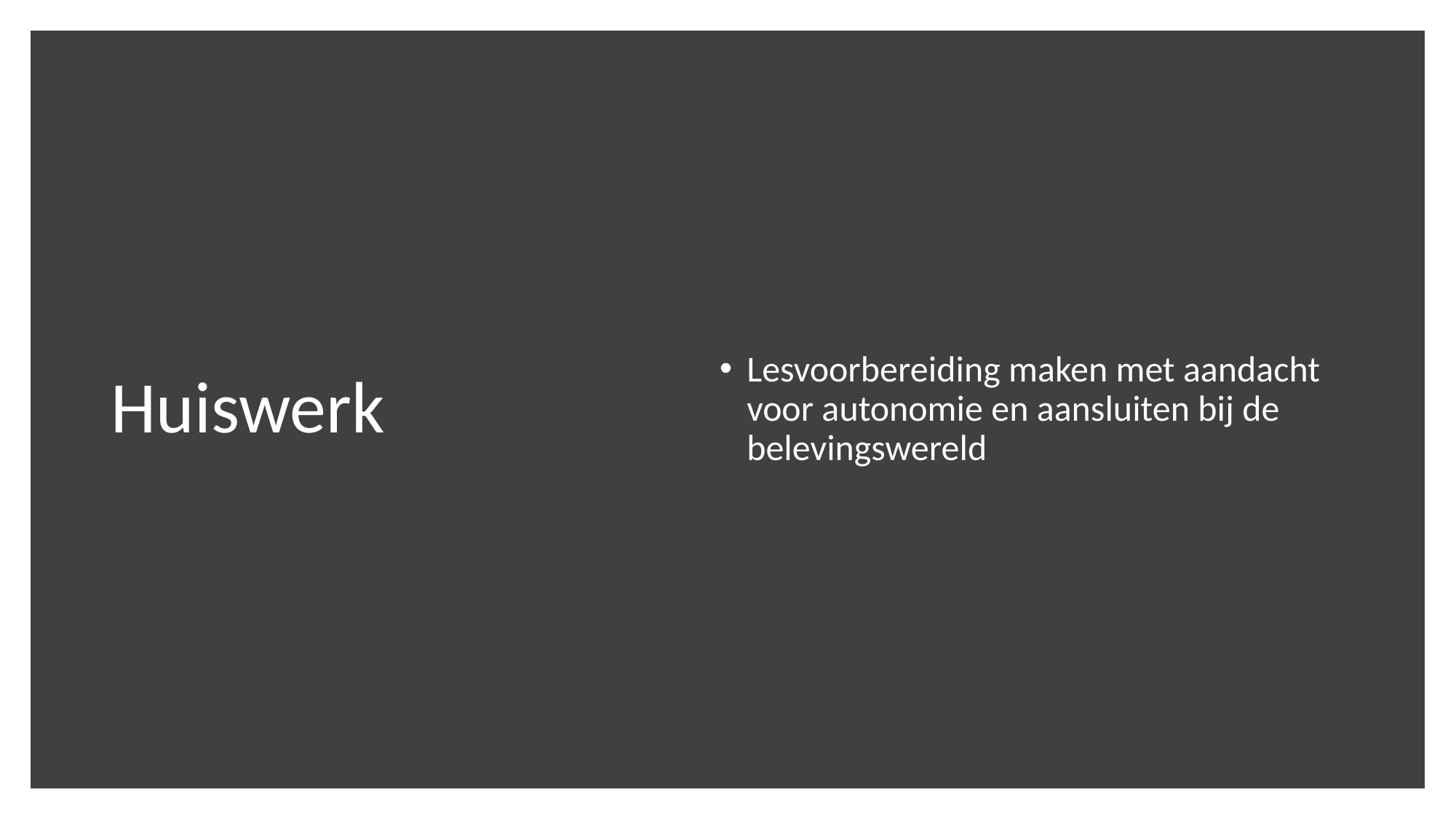

# Huiswerk
Lesvoorbereiding maken met aandacht voor autonomie en aansluiten bij de belevingswereld